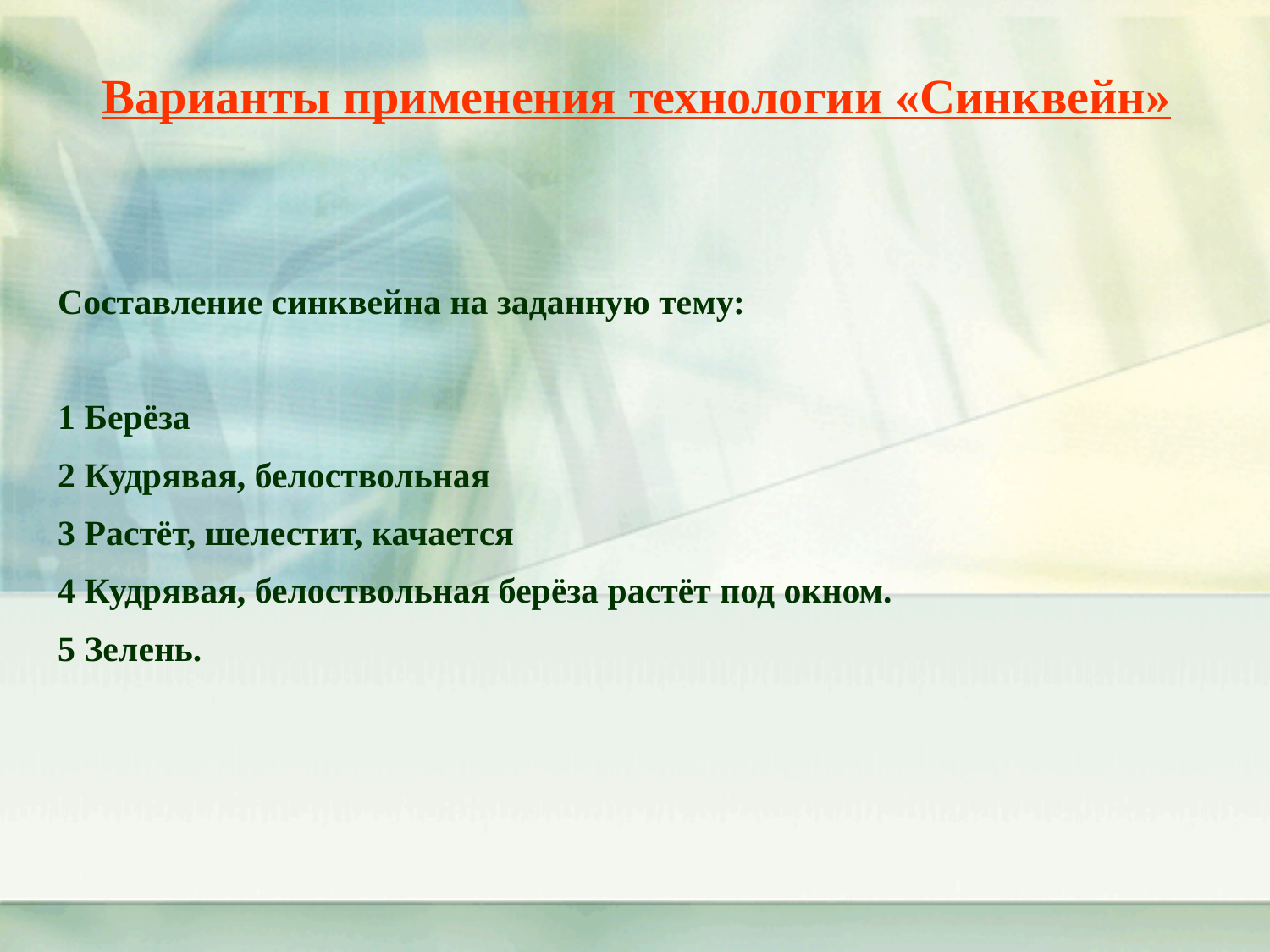

# Варианты применения технологии «Синквейн»

Составление синквейна на заданную тему:

1 Берёза
2 Кудрявая, белоствольная
3 Растёт, шелестит, качается
4 Кудрявая, белоствольная берёза растёт под окном.
5 Зелень.